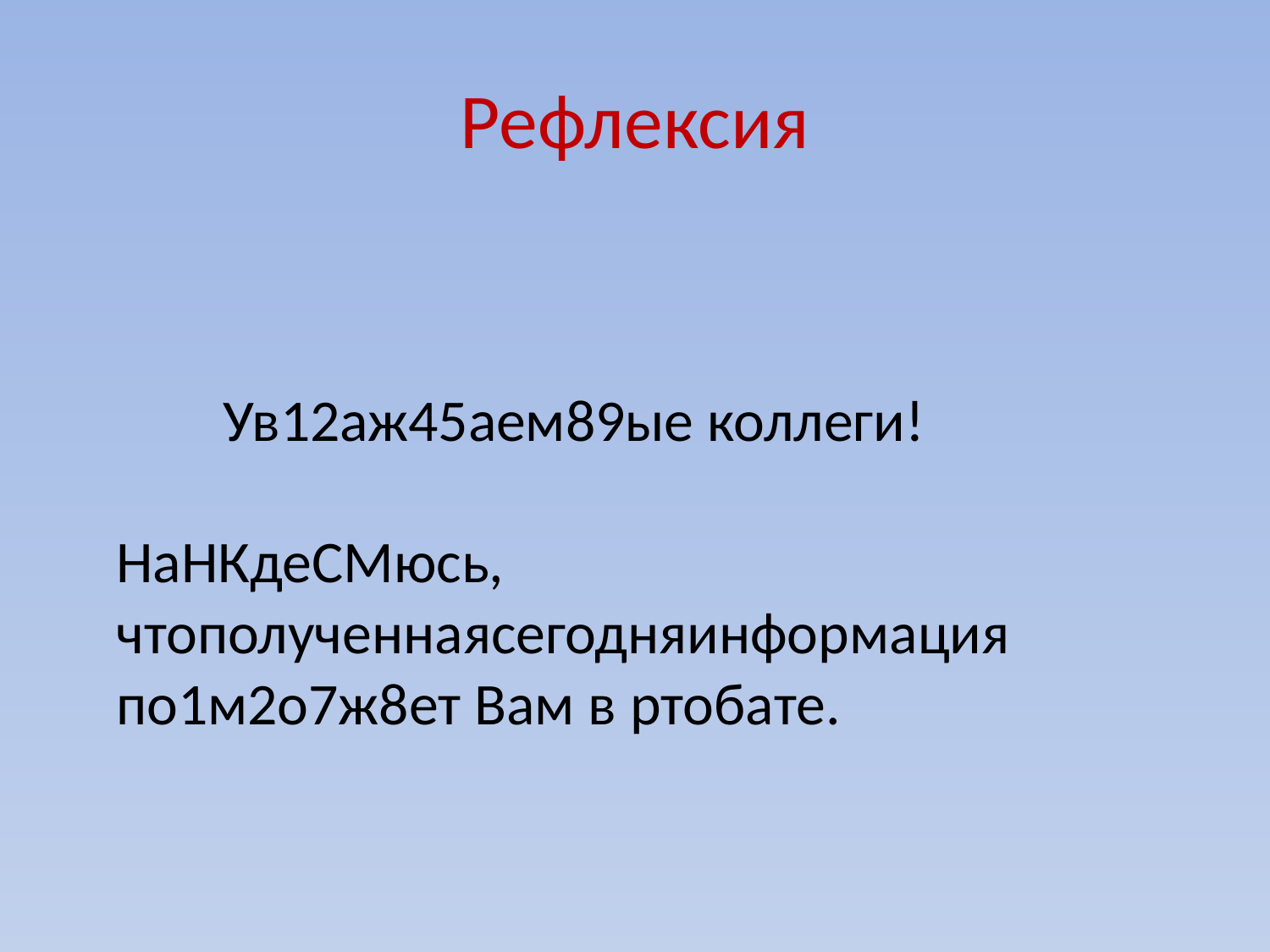

# Рефлексия

           Ув12аж45аем89ые коллеги!
НаНКдеСМюсь, чтополученнаясегодняинформация по1м2о7ж8ет Вам в ртобате.